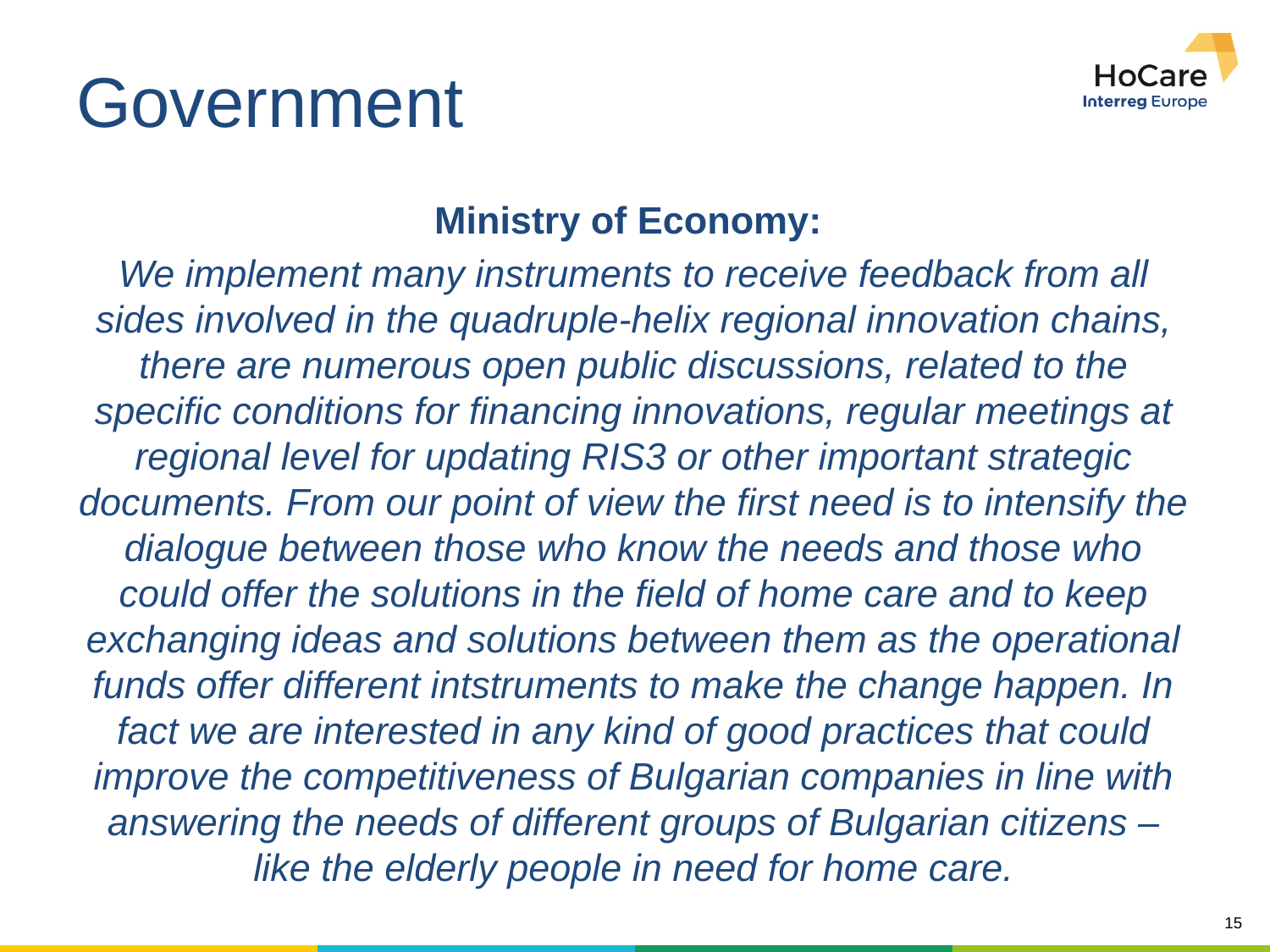

# Government
Ministry of Economy:
We implement many instruments to receive feedback from all sides involved in the quadruple-helix regional innovation chains, there are numerous open public discussions, related to the specific conditions for financing innovations, regular meetings at regional level for updating RIS3 or other important strategic documents. From our point of view the first need is to intensify the dialogue between those who know the needs and those who could offer the solutions in the field of home care and to keep exchanging ideas and solutions between them as the operational funds offer different intstruments to make the change happen. In fact we are interested in any kind of good practices that could improve the competitiveness of Bulgarian companies in line with answering the needs of different groups of Bulgarian citizens – like the elderly people in need for home care.